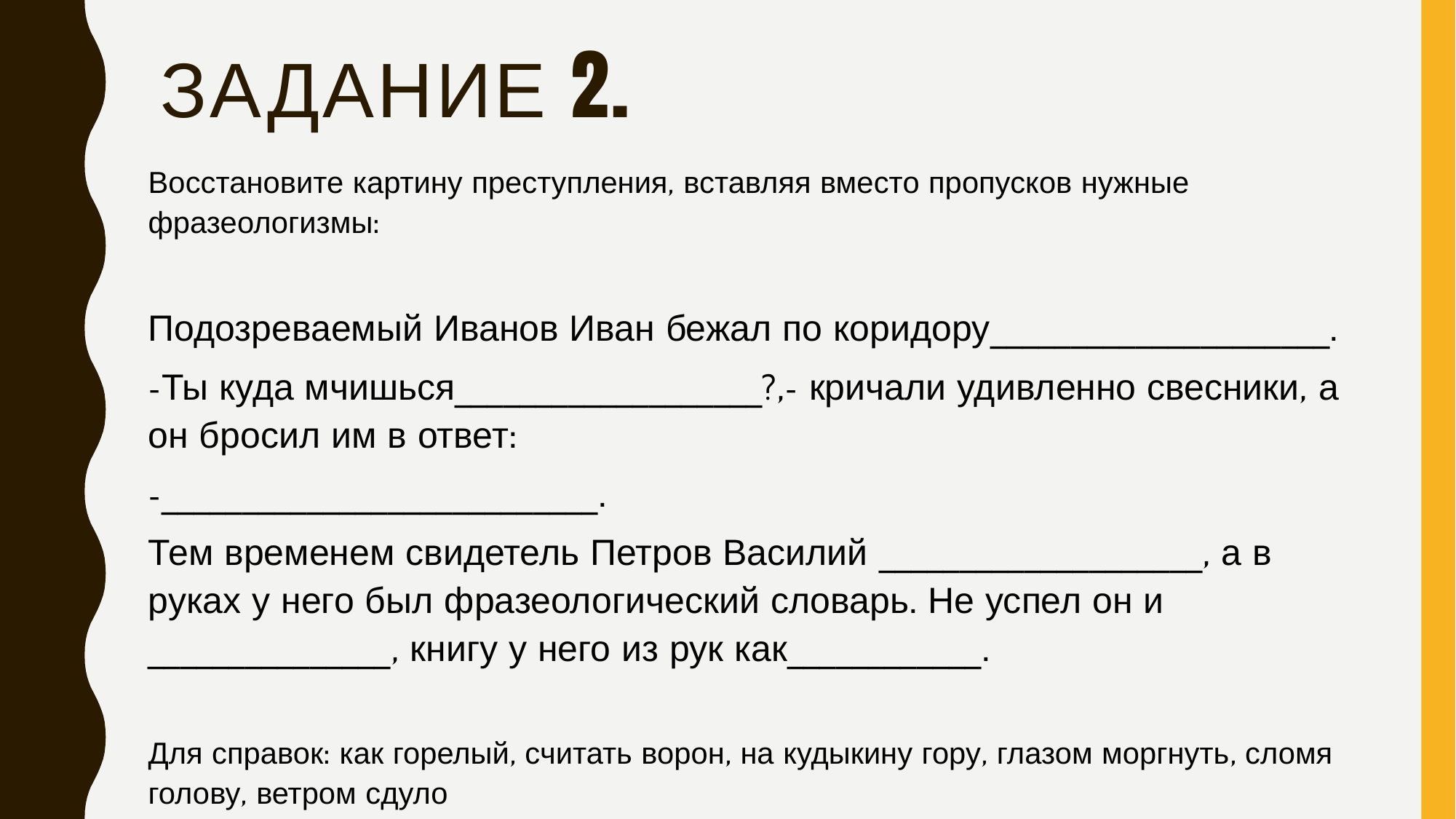

# Задание 2.
Восстановите картину преступления, вставляя вместо пропусков нужные фразеологизмы:

Подозреваемый Иванов Иван бежал по коридору_____________________.
-Ты куда мчишься___________________?,- кричали удивленно свесники, а он бросил им в ответ:
-___________________________.
Тем временем свидетель Петров Василий ____________________, а в руках у него был фразеологический словарь. Не успел он и _______________, книгу у него из рук как____________.

Для справок: как горелый, считать ворон, на кудыкину гору, глазом моргнуть, сломя голову, ветром сдуло